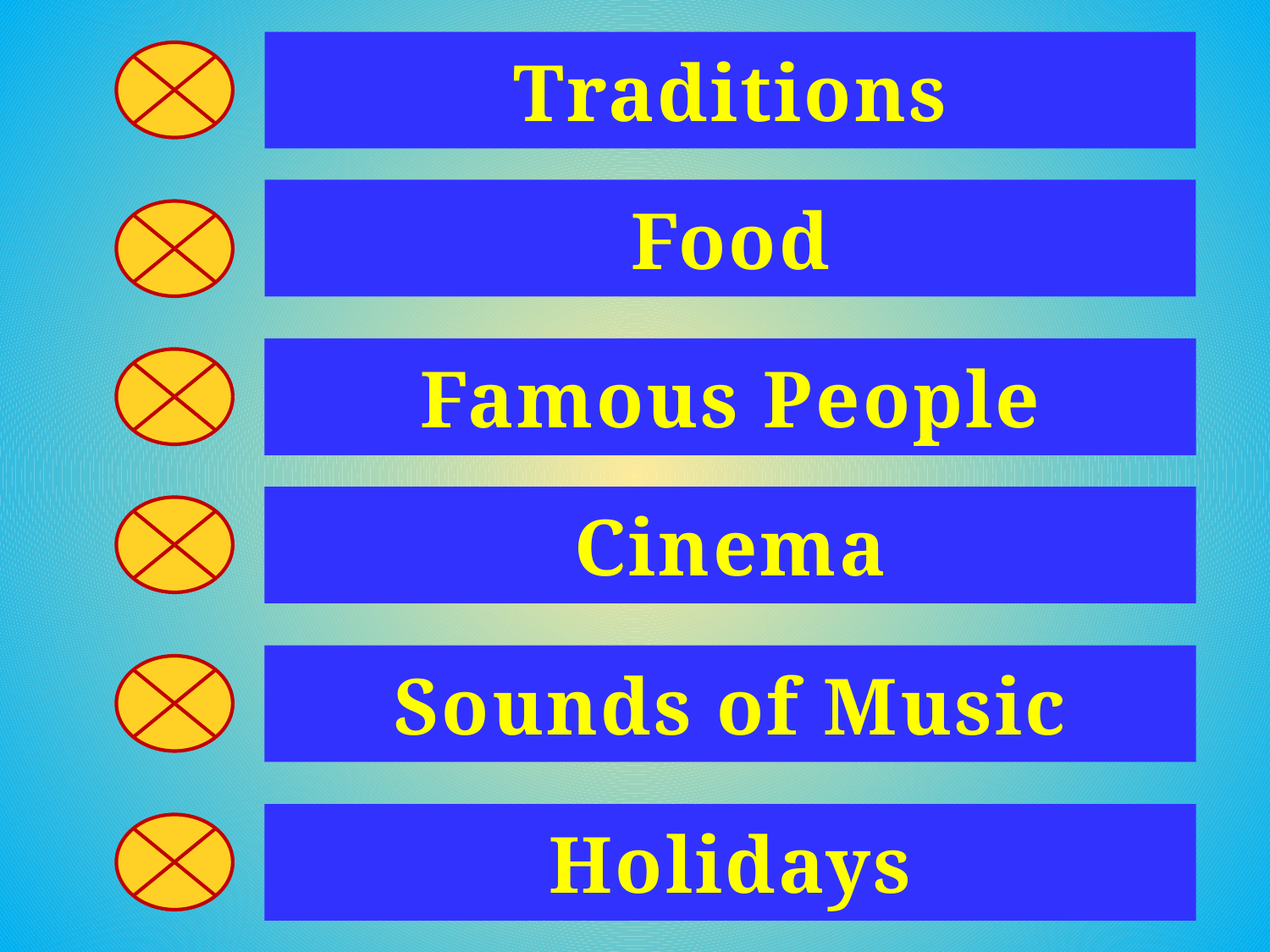

Traditions

Food

Famous People

Cinema

Sounds of Music

Holidays